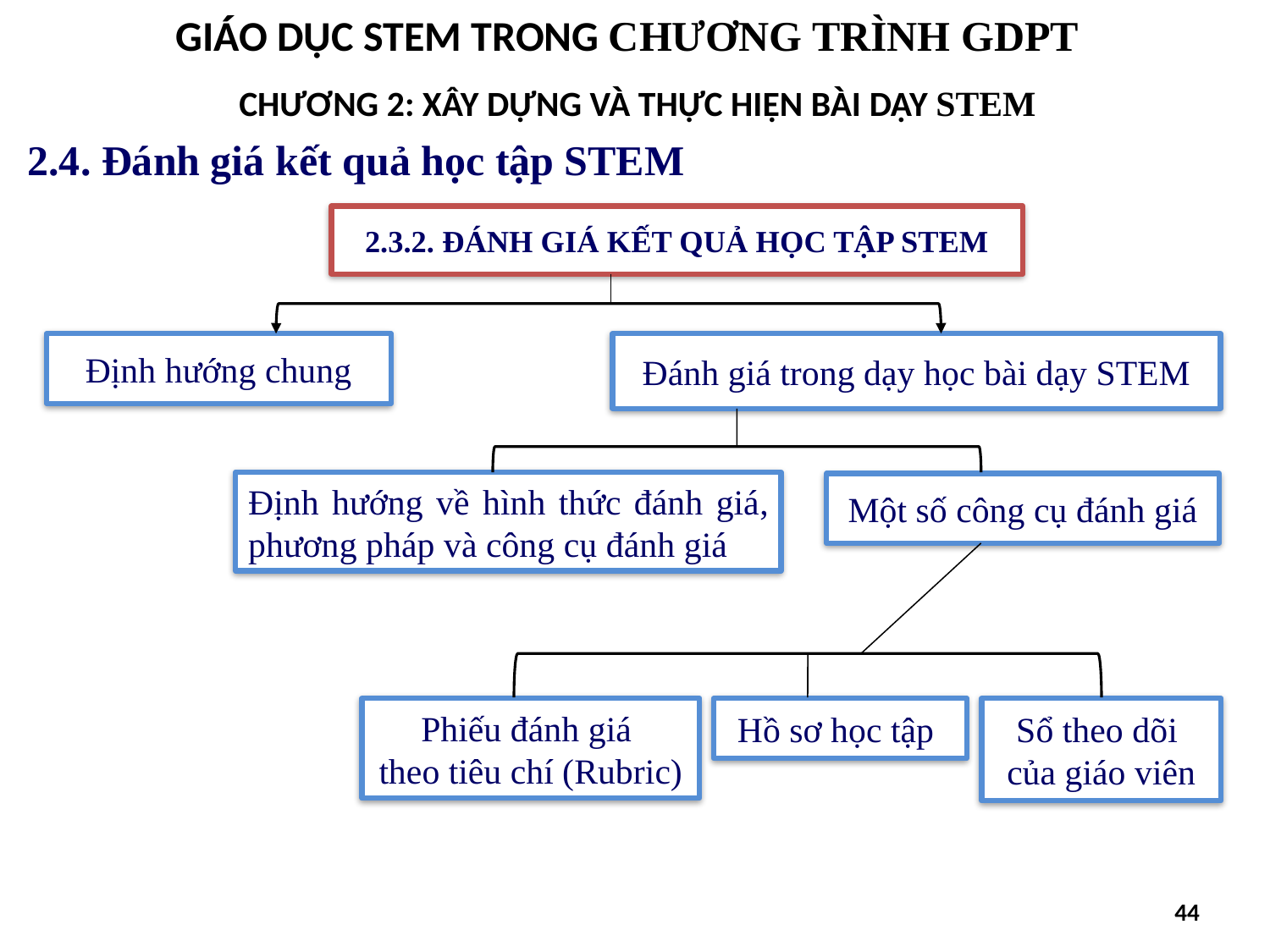

GIÁO DỤC STEM TRONG CHƯƠNG TRÌNH GDPT
CHƯƠNG 2: XÂY DỰNG VÀ THỰC HIỆN BÀI DẠY STEM
2.4. Đánh giá kết quả học tập STEM
2.3.2. ĐÁNH GIÁ KẾT QUẢ HỌC TẬP STEM

Định hướng chung
Đánh giá trong dạy học bài dạy STEM

Định hướng về hình thức đánh giá, phương pháp và công cụ đánh giá
Một số công cụ đánh giá
Phiếu đánh giá
theo tiêu chí (Rubric)
Hồ sơ học tập
Sổ theo dõi
của giáo viên
44